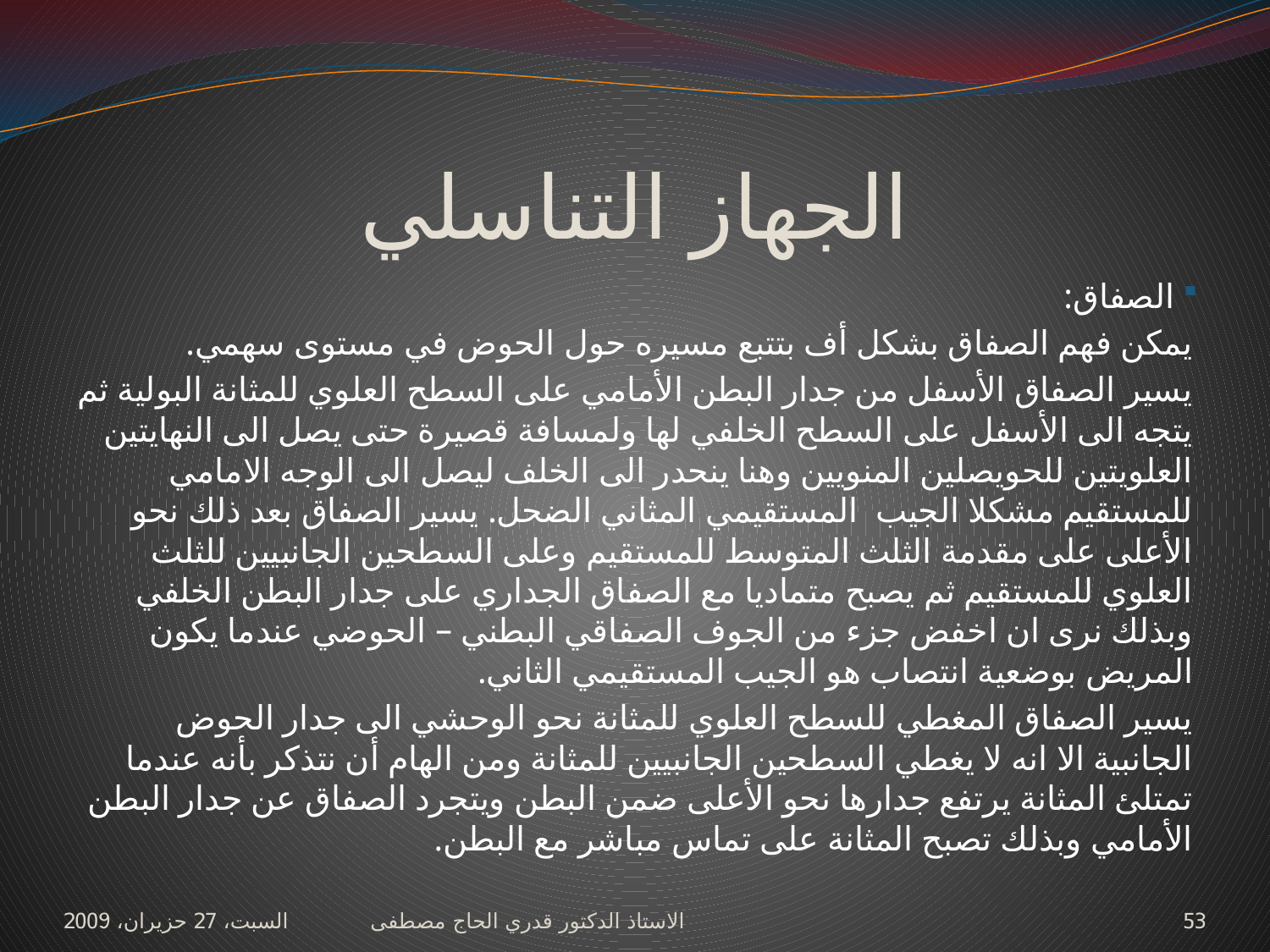

# الجهاز التناسلي
 الصفاق:
يمكن فهم الصفاق بشكل أف بتتبع مسيره حول الحوض في مستوى سهمي.
يسير الصفاق الأسفل من جدار البطن الأمامي على السطح العلوي للمثانة البولية ثم يتجه الى الأسفل على السطح الخلفي لها ولمسافة قصيرة حتى يصل الى النهايتين العلويتين للحويصلين المنويين وهنا ينحدر الى الخلف ليصل الى الوجه الامامي للمستقيم مشكلا الجيب  المستقيمي المثاني الضحل. يسير الصفاق بعد ذلك نحو الأعلى على مقدمة الثلث المتوسط للمستقيم وعلى السطحين الجانبيين للثلث العلوي للمستقيم ثم يصبح متماديا مع الصفاق الجداري على جدار البطن الخلفي وبذلك نرى ان اخفض جزء من الجوف الصفاقي البطني – الحوضي عندما يكون المريض بوضعية انتصاب هو الجيب المستقيمي الثاني.
يسير الصفاق المغطي للسطح العلوي للمثانة نحو الوحشي الى جدار الحوض الجانبية الا انه لا يغطي السطحين الجانبيين للمثانة ومن الهام أن نتذكر بأنه عندما تمتلئ المثانة يرتفع جدارها نحو الأعلى ضمن البطن ويتجرد الصفاق عن جدار البطن الأمامي وبذلك تصبح المثانة على تماس مباشر مع البطن.
السبت، 27 حزيران، 2009
الاستاذ الدكتور قدري الحاج مصطفى
53